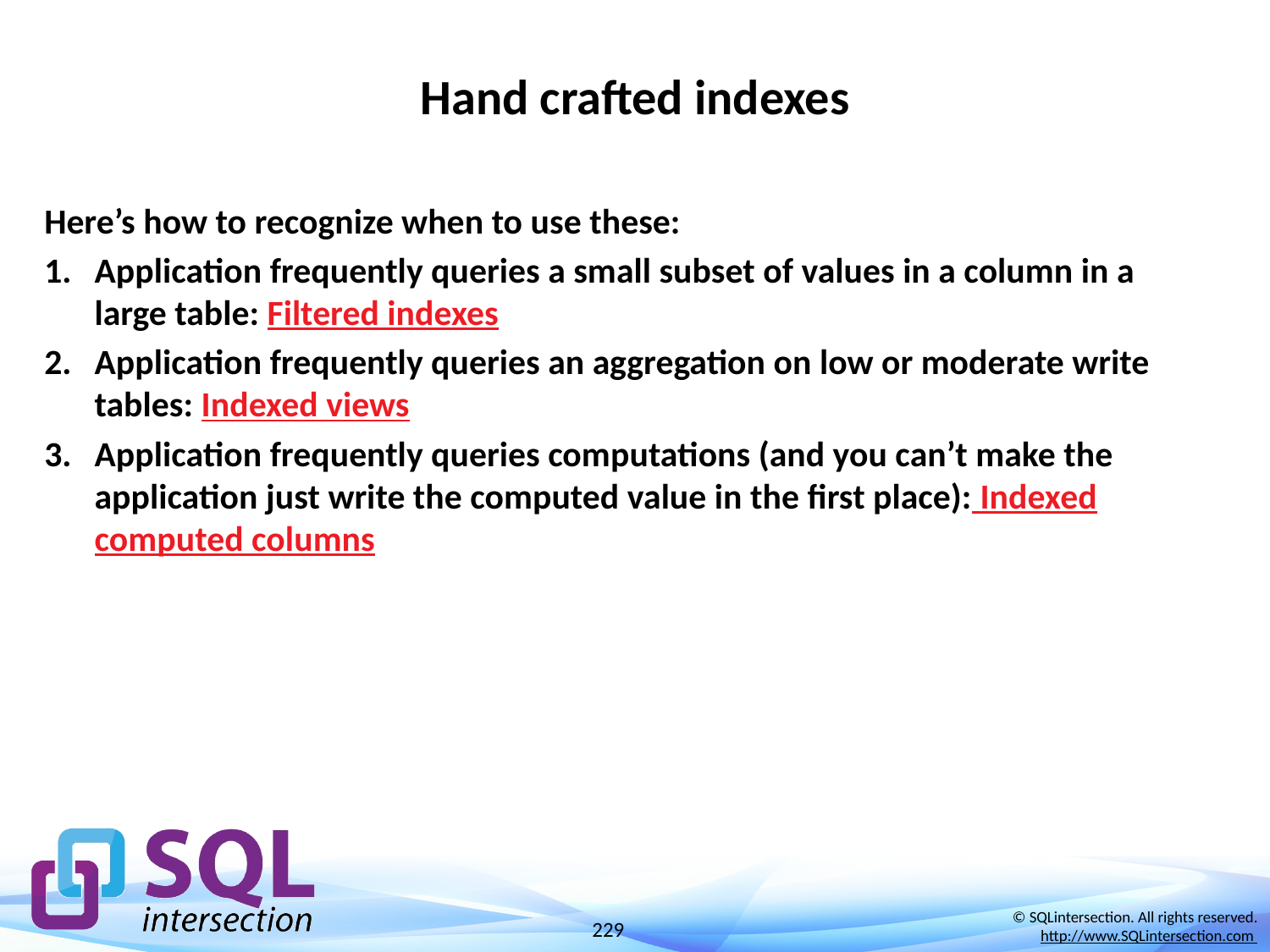

# Hand crafted indexes
Here’s how to recognize when to use these:
Application frequently queries a small subset of values in a column in a large table: Filtered indexes
Application frequently queries an aggregation on low or moderate write tables: Indexed views
Application frequently queries computations (and you can’t make the application just write the computed value in the first place): Indexed computed columns